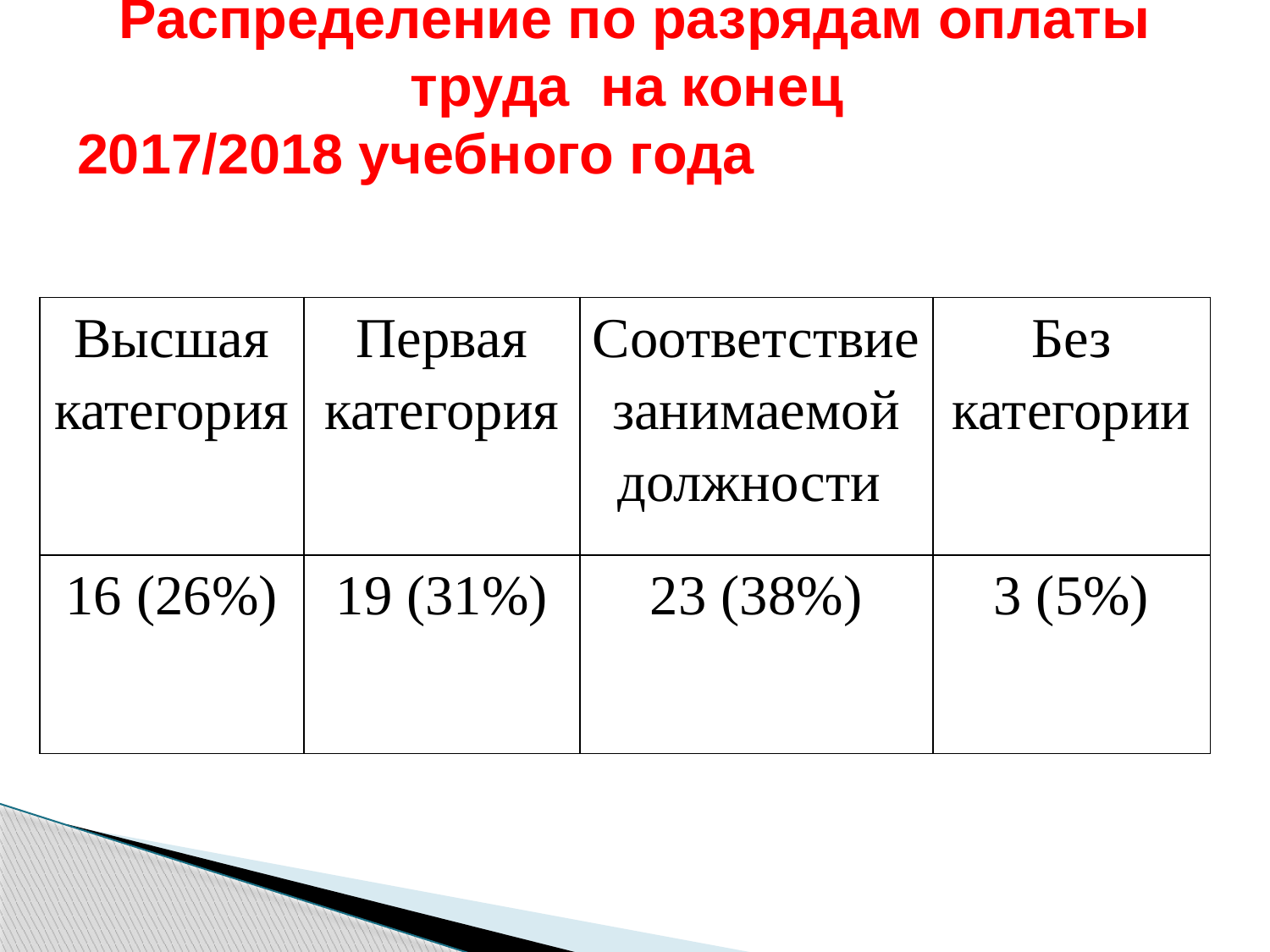

# Распределение по разрядам оплаты труда  на конец 2017/2018 учебного года
| Высшая категория | Первая категория | Соответствие занимаемой должности | Без категории |
| --- | --- | --- | --- |
| 16 (26%) | 19 (31%) | 23 (38%) | 3 (5%) |